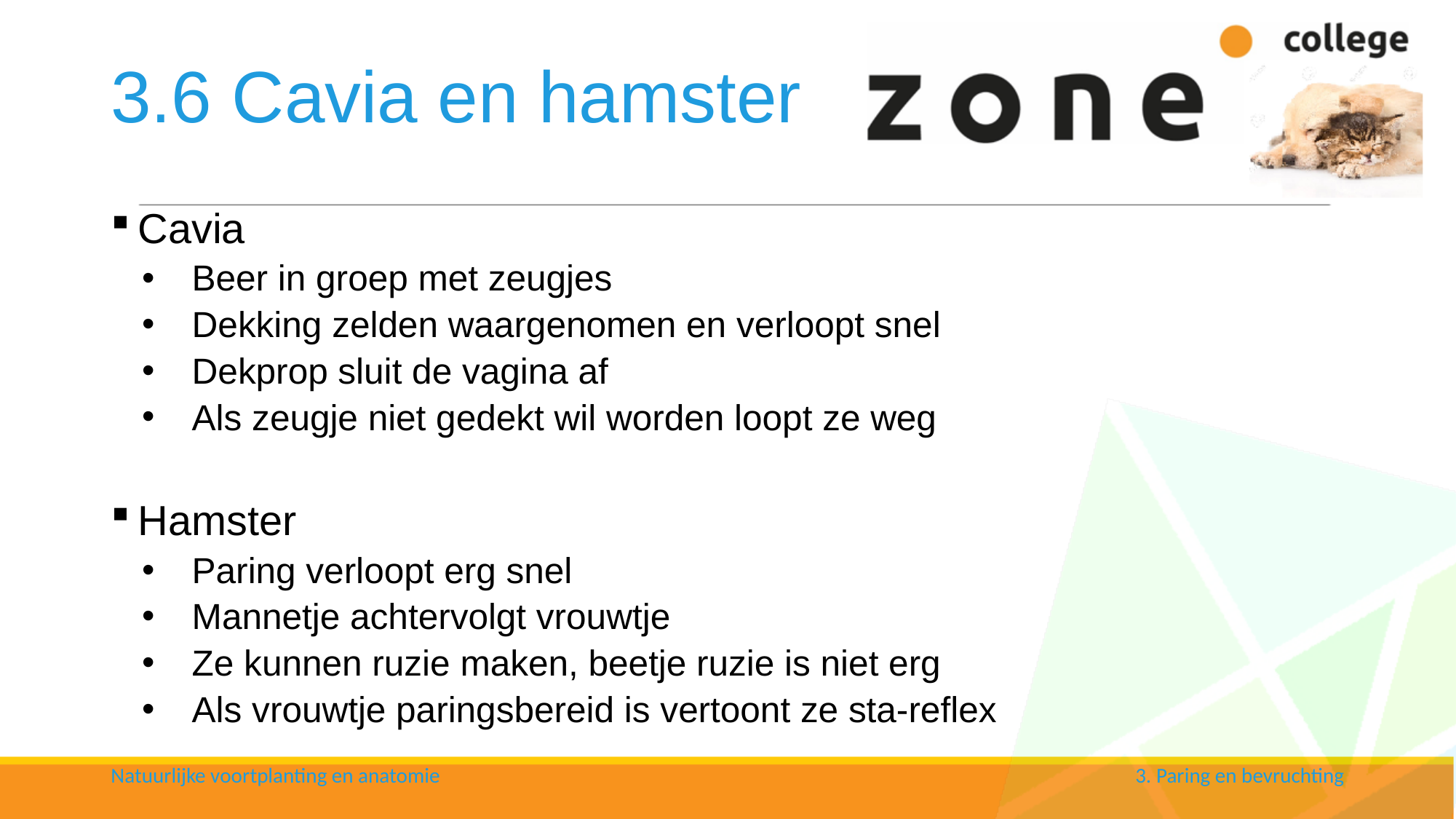

# 3.6 Cavia en hamster
Cavia
Beer in groep met zeugjes
Dekking zelden waargenomen en verloopt snel
Dekprop sluit de vagina af
Als zeugje niet gedekt wil worden loopt ze weg

Hamster
Paring verloopt erg snel
Mannetje achtervolgt vrouwtje
Ze kunnen ruzie maken, beetje ruzie is niet erg
Als vrouwtje paringsbereid is vertoont ze sta-reflex

Natuurlijke voortplanting en anatomie
3. Paring en bevruchting